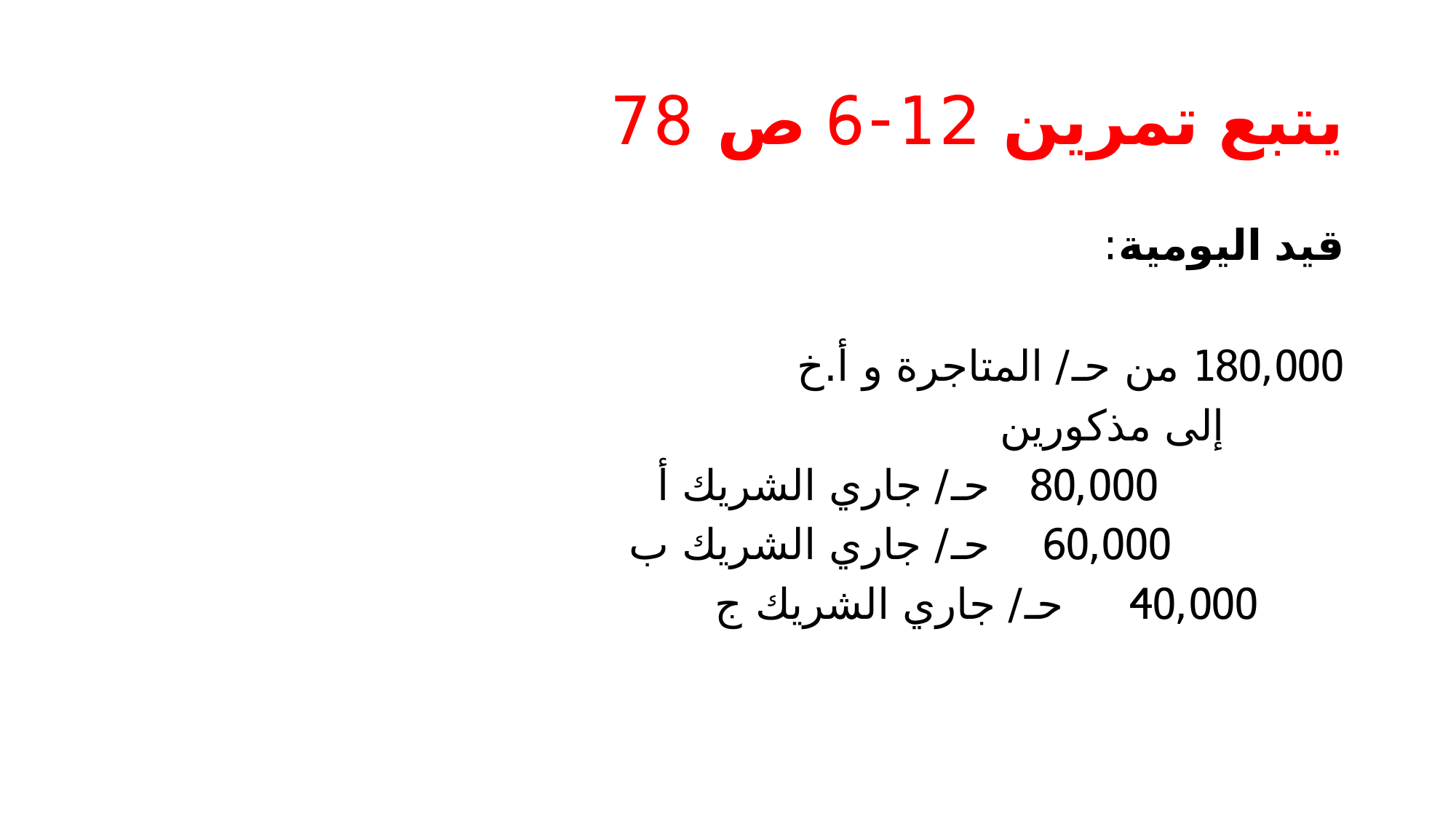

# يتبع تمرين 12-6 ص 78
قيد اليومية:

180,000 من حـ/ المتاجرة و أ.خ
         إلى مذكورين
              80,000   حـ/ جاري الشريك أ
             60,000    حـ/ جاري الشريك ب
		    40,000     حـ/ جاري الشريك ج